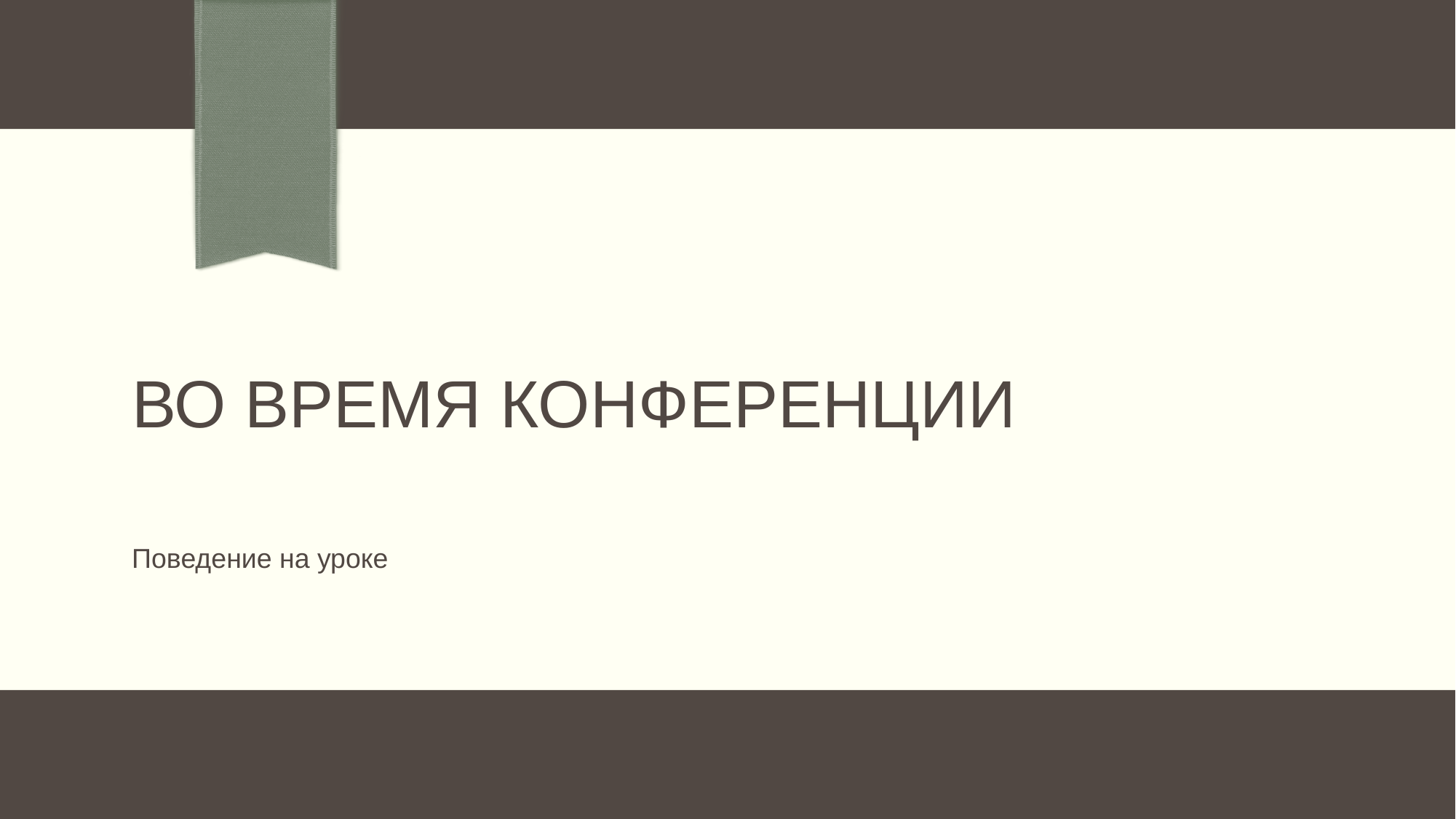

# Во время конференции
Поведение на уроке